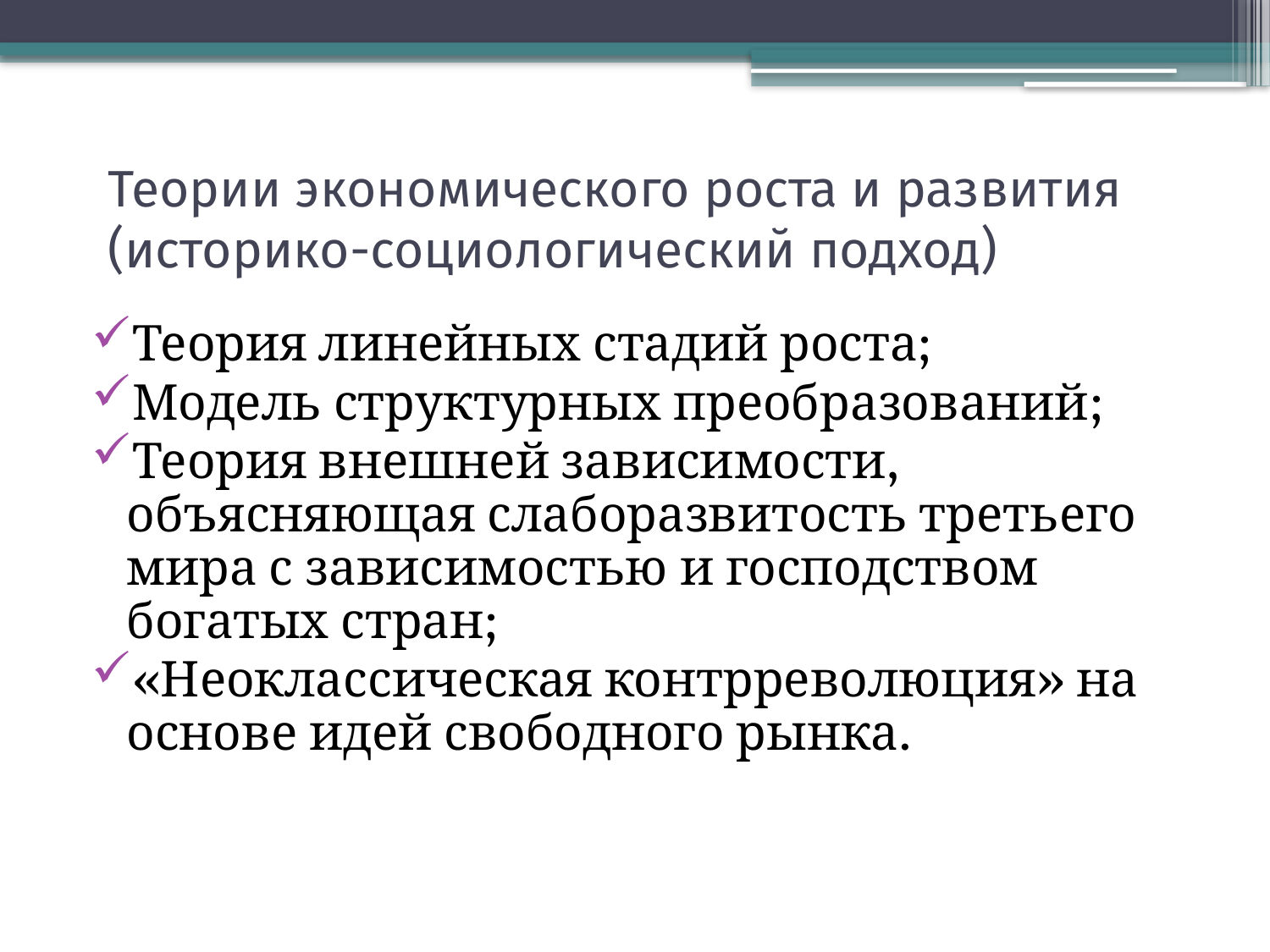

# Теории экономического роста и развития (историко-социологический подход)
Теория линейных стадий роста;
Модель структурных преобразований;
Теория внешней зависимости, объясняющая слаборазвитость третьего мира с зависимостью и господством богатых стран;
«Неоклассическая контрреволюция» на основе идей свободного рынка.